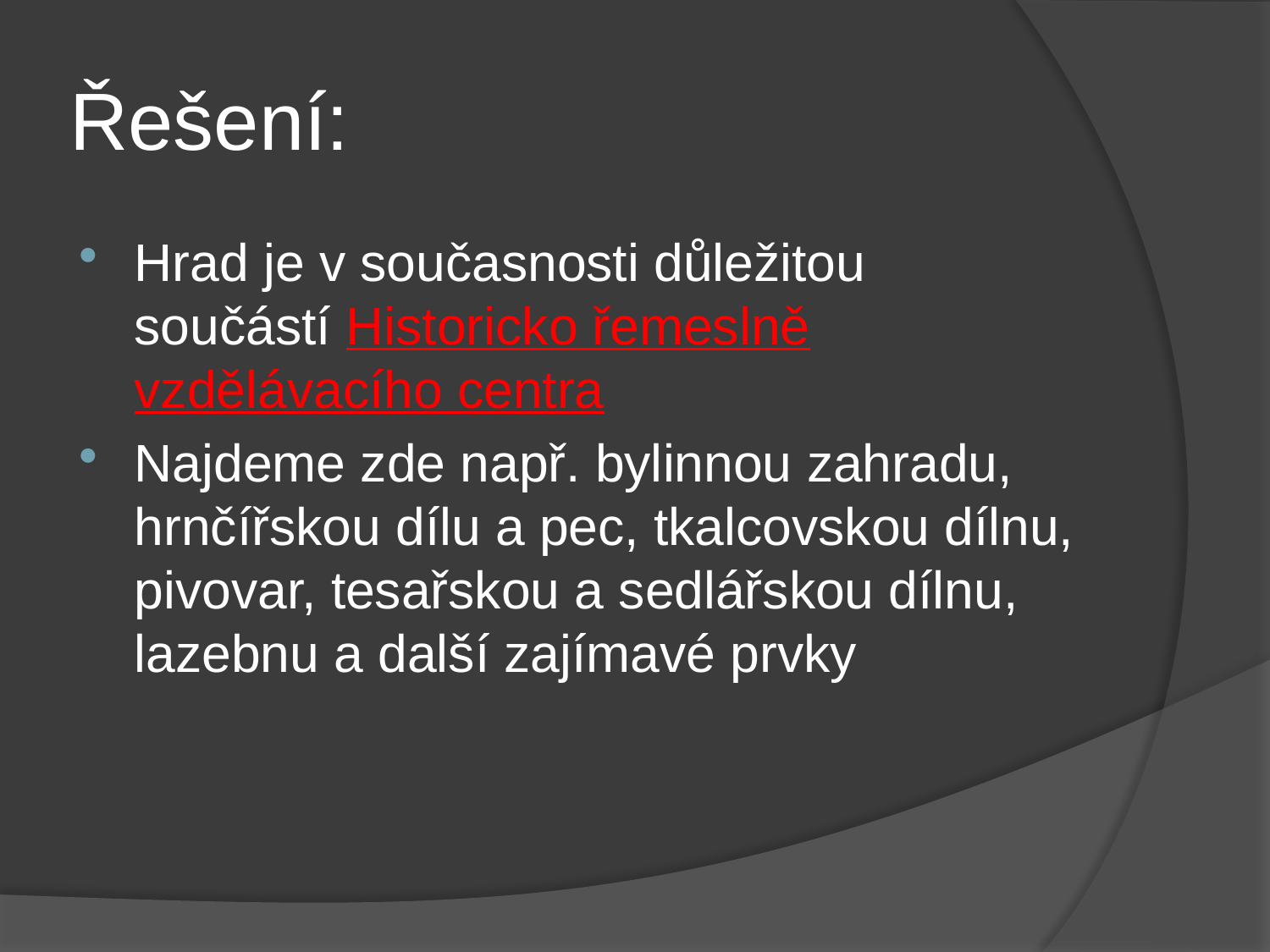

# Řešení:
Hrad je v současnosti důležitou součástí Historicko řemeslně vzdělávacího centra
Najdeme zde např. bylinnou zahradu, hrnčířskou dílu a pec, tkalcovskou dílnu, pivovar, tesařskou a sedlářskou dílnu, lazebnu a další zajímavé prvky